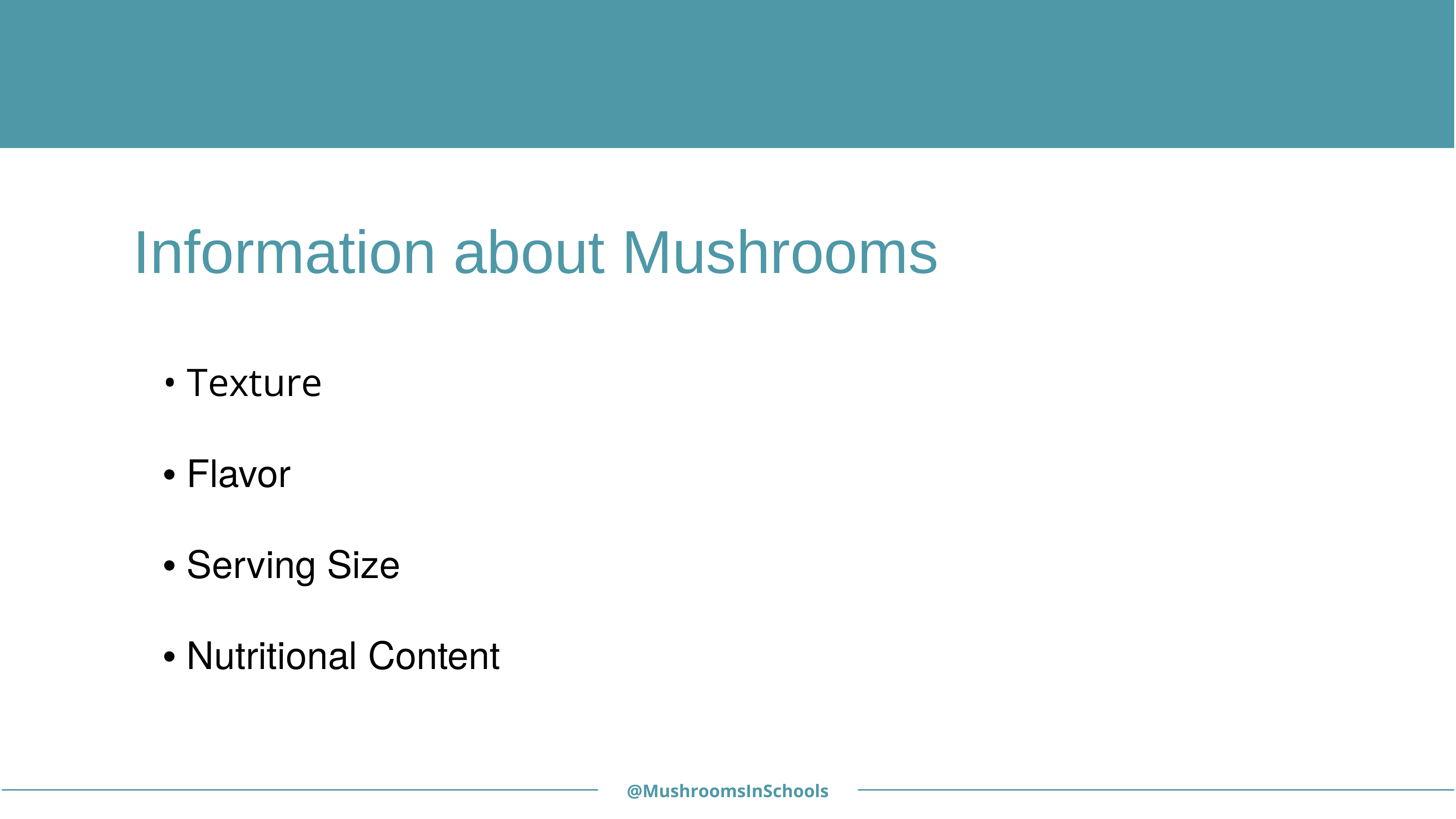

Information about Mushrooms
• Texture

• Flavor

• Serving Size

• Nutritional Content
@MushroomsInSchools